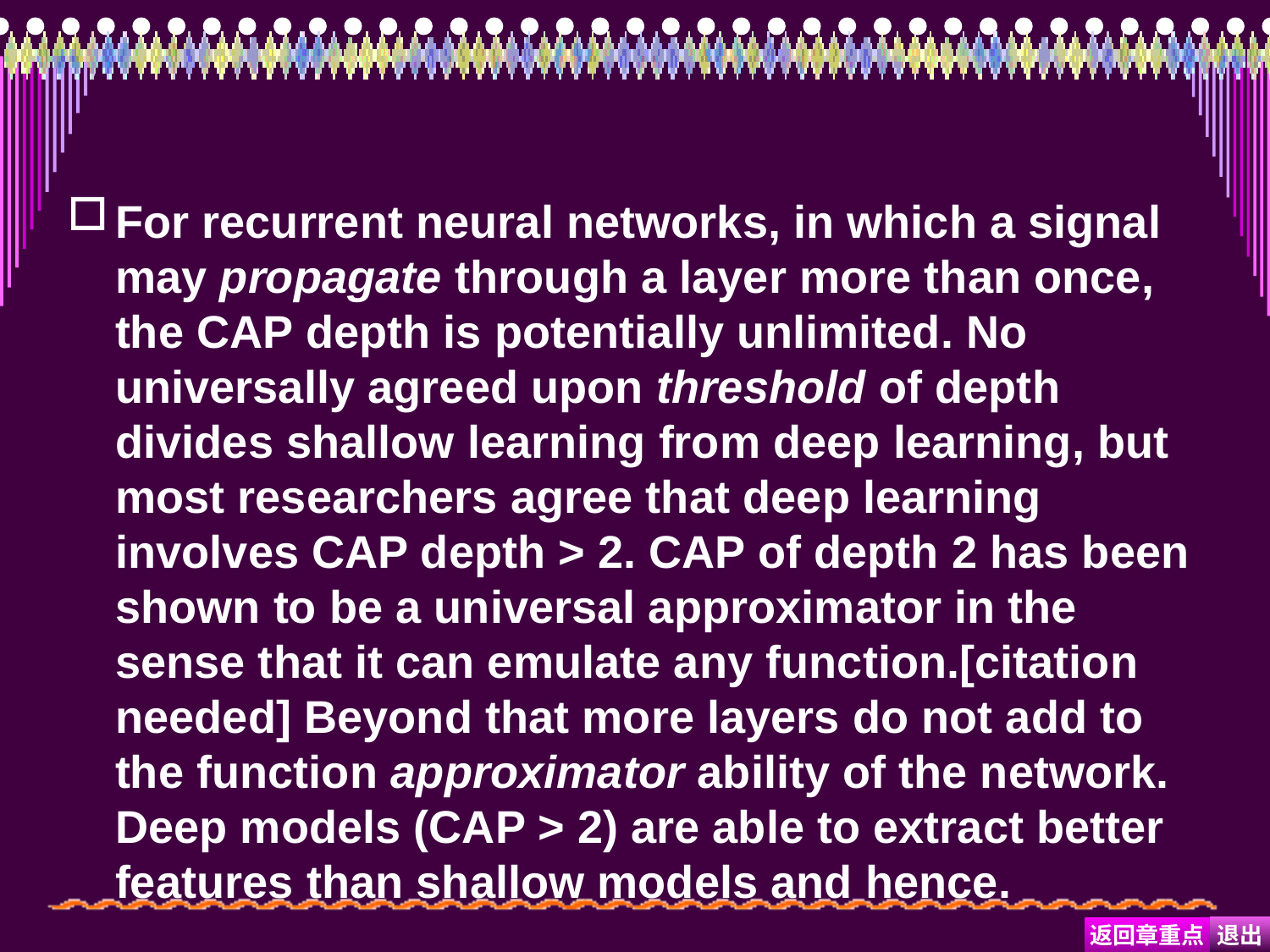

#
For recurrent neural networks, in which a signal may propagate through a layer more than once, the CAP depth is potentially unlimited. No universally agreed upon threshold of depth divides shallow learning from deep learning, but most researchers agree that deep learning involves CAP depth > 2. CAP of depth 2 has been shown to be a universal approximator in the sense that it can emulate any function.[citation needed] Beyond that more layers do not add to the function approximator ability of the network. Deep models (CAP > 2) are able to extract better features than shallow models and hence.